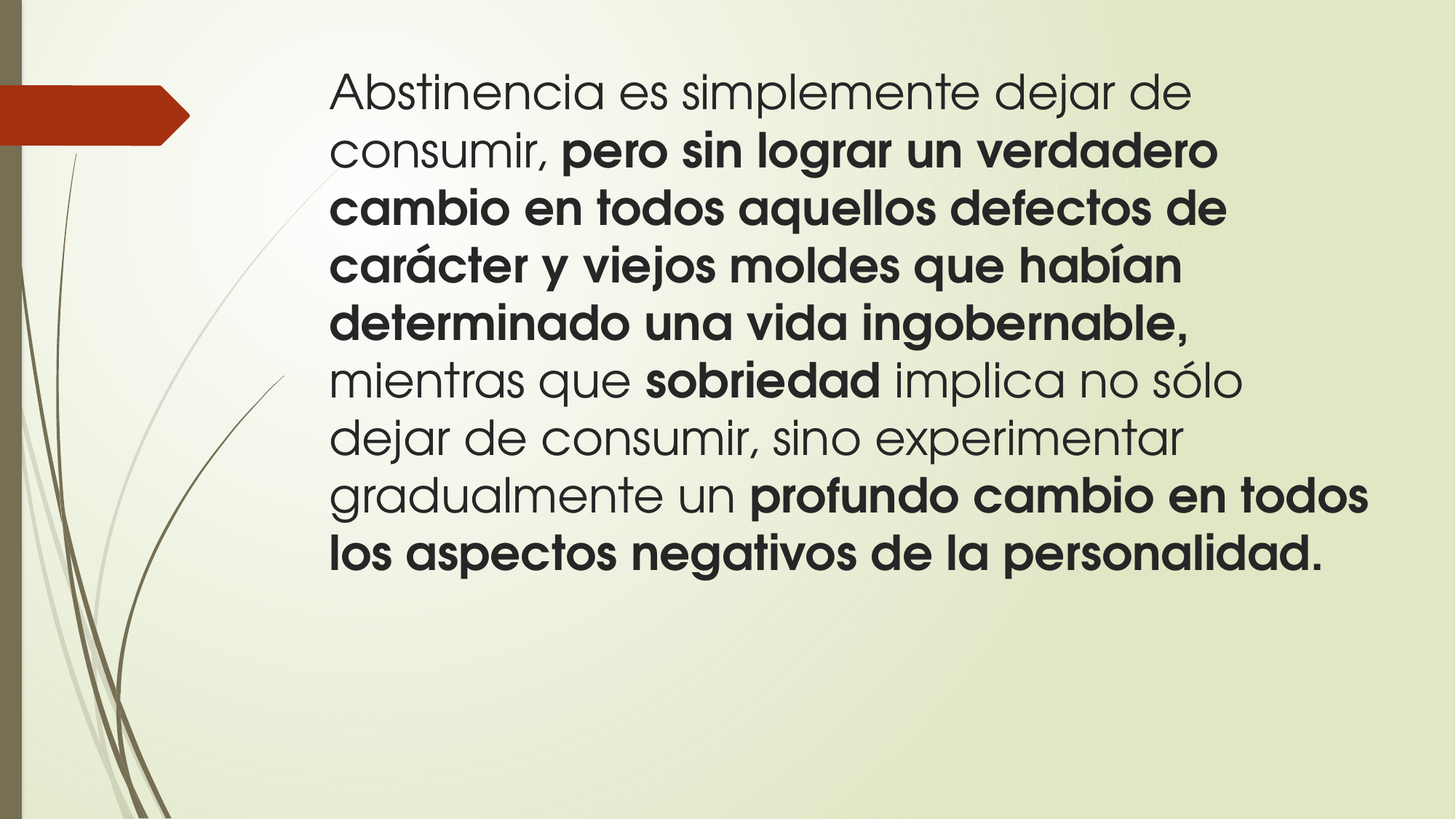

# Abstinencia es simplemente dejar de consumir, pero sin lograr un verdadero cambio en todos aquellos defectos de carácter y viejos moldes que habían determinado una vida ingobernable, mientras que sobriedad implica no sólo dejar de consumir, sino experimentar gradualmente un profundo cambio en todos los aspectos negativos de la personalidad.